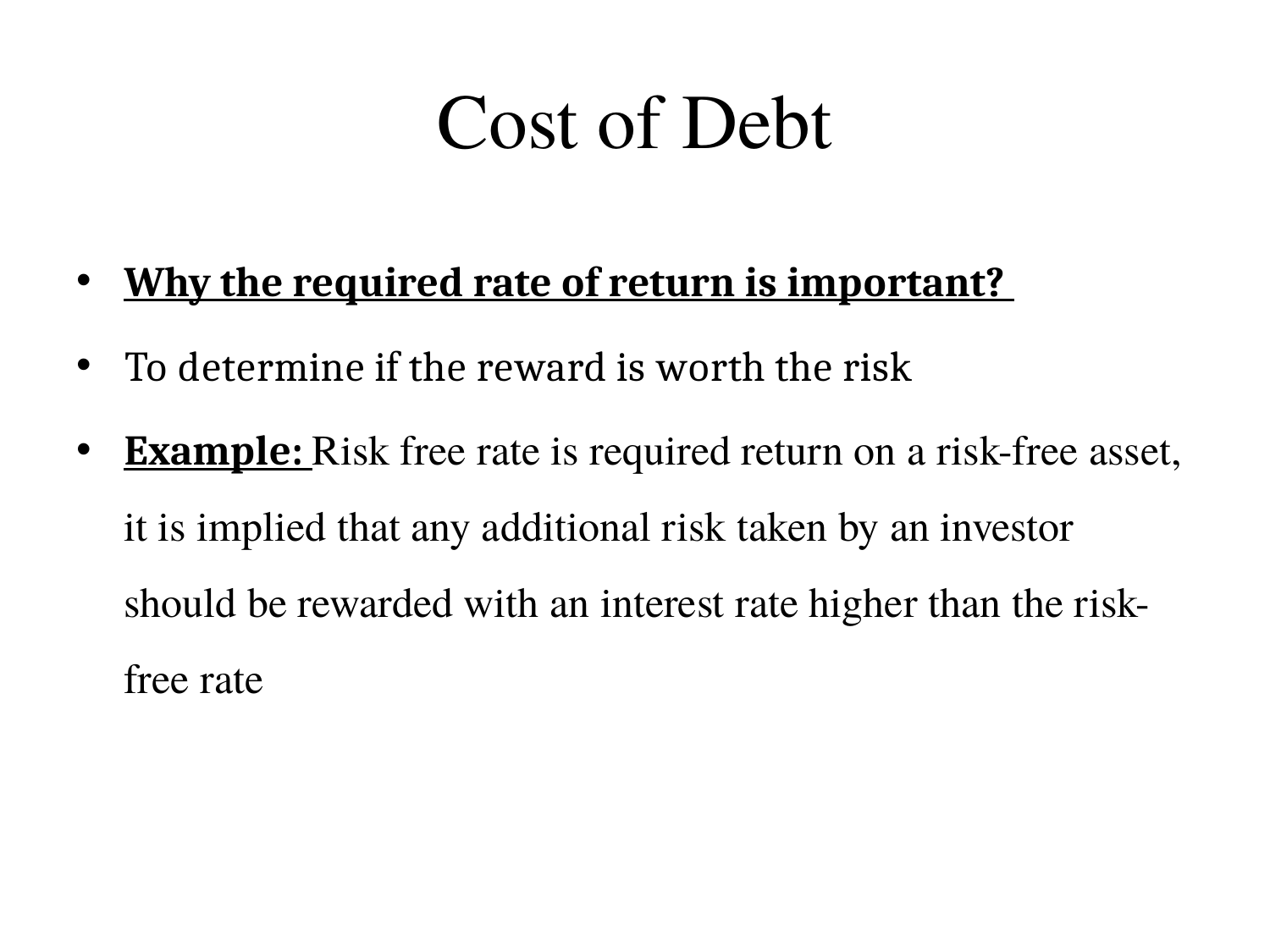

# Cost of Debt
Why the required rate of return is important?
To determine if the reward is worth the risk
Example: Risk free rate is required return on a risk-free asset, it is implied that any additional risk taken by an investor should be rewarded with an interest rate higher than the risk-free rate